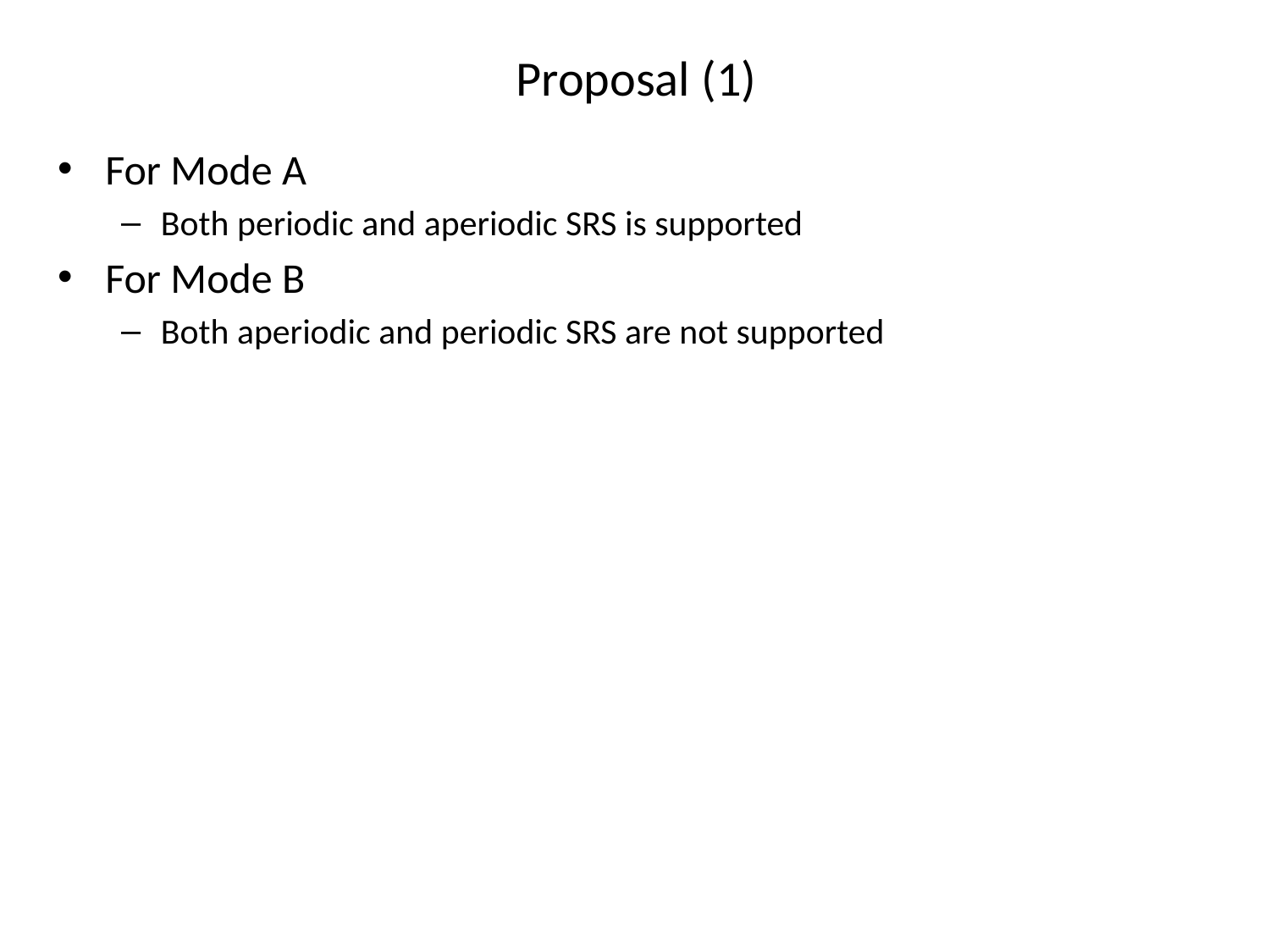

# Proposal (1)
For Mode A
Both periodic and aperiodic SRS is supported
For Mode B
Both aperiodic and periodic SRS are not supported